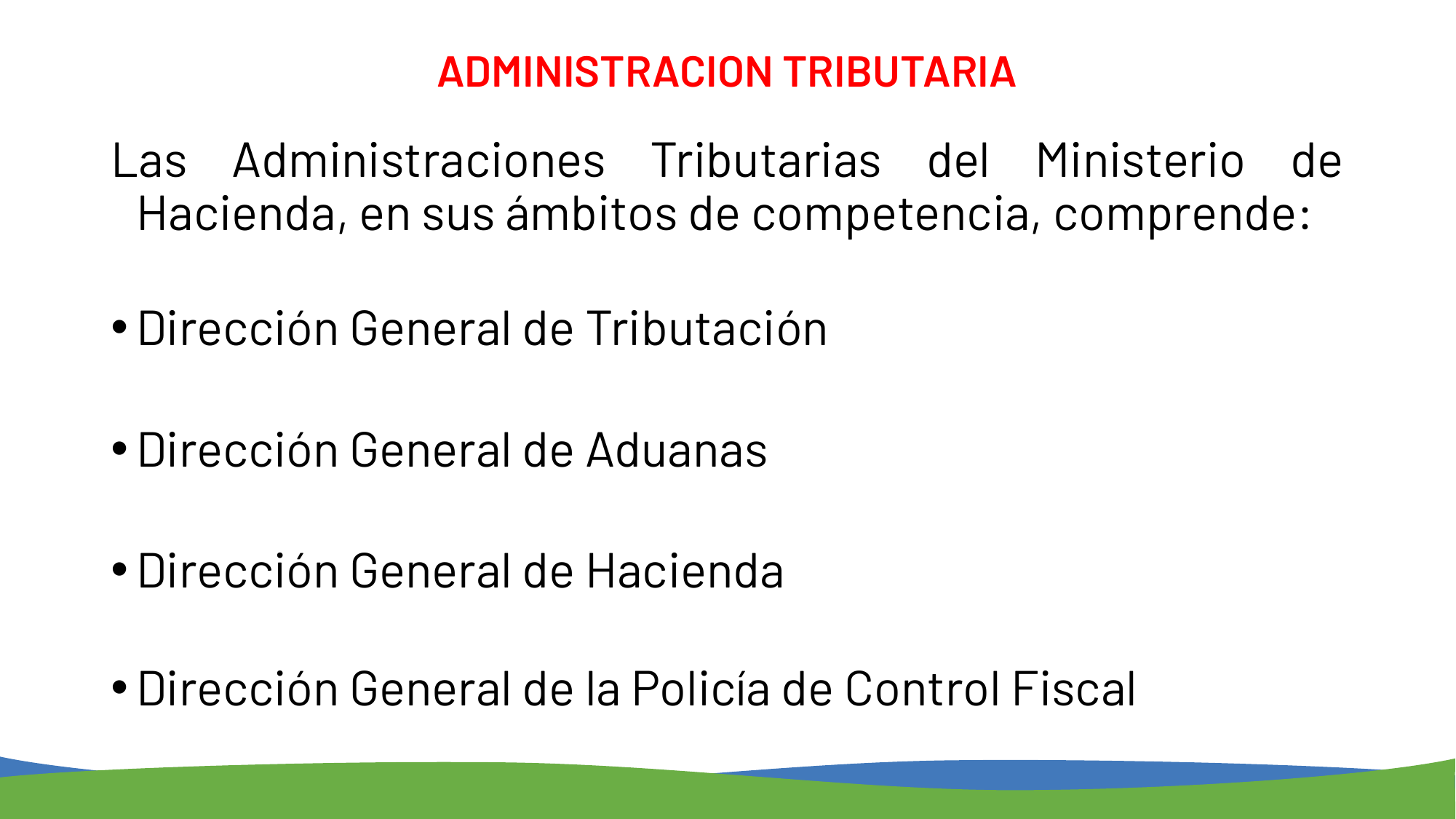

# ADMINISTRACION TRIBUTARIA
Las Administraciones Tributarias del Ministerio de Hacienda, en sus ámbitos de competencia, comprende:

Dirección General de Tributación

Dirección General de Aduanas

Dirección General de Hacienda

Dirección General de la Policía de Control Fiscal